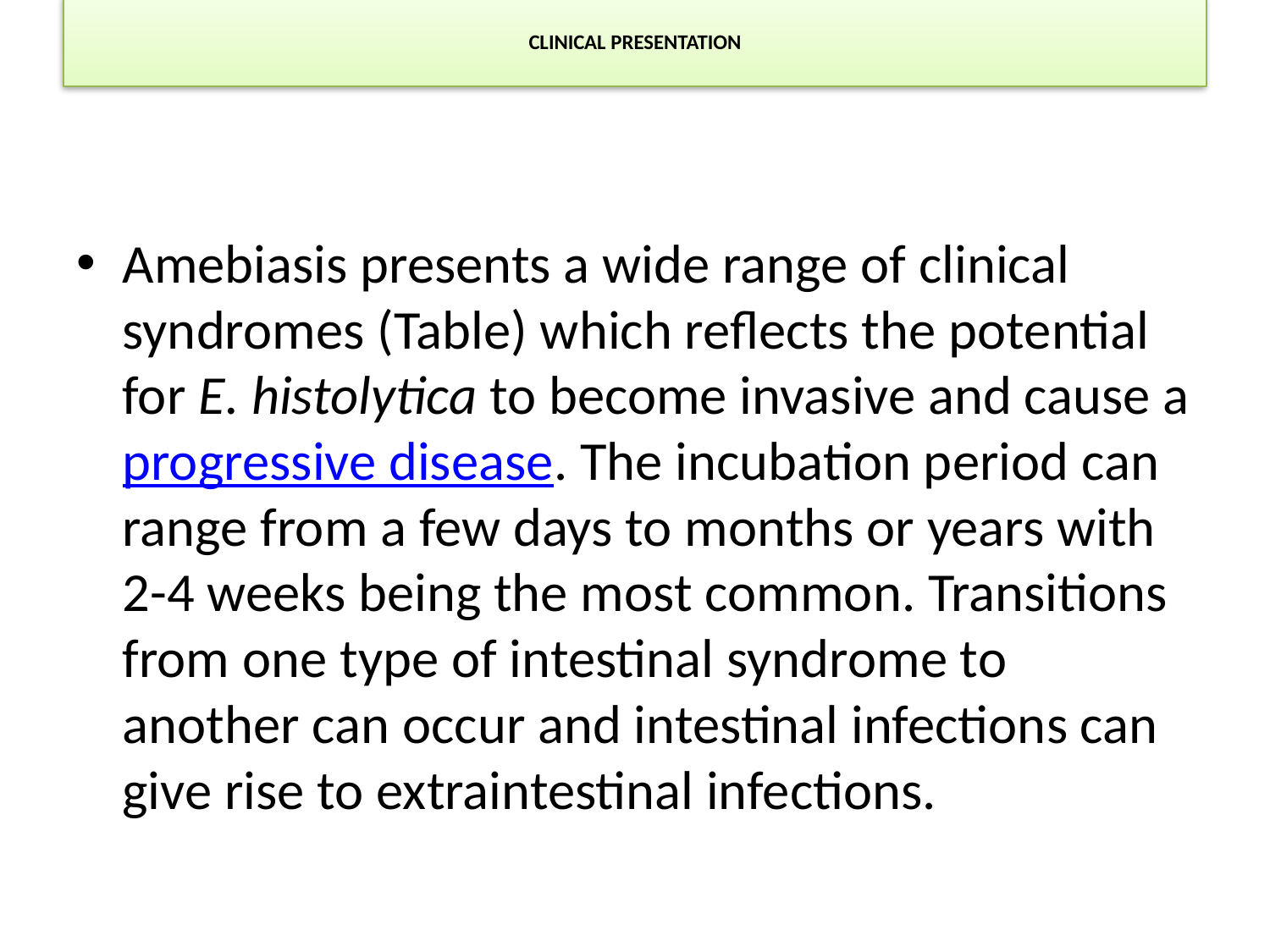

# CLINICAL PRESENTATION
Amebiasis presents a wide range of clinical syndromes (Table) which reflects the potential for E. histolytica to become invasive and cause a progressive disease. The incubation period can range from a few days to months or years with 2-4 weeks being the most common. Transitions from one type of intestinal syndrome to another can occur and intestinal infections can give rise to extraintestinal infections.